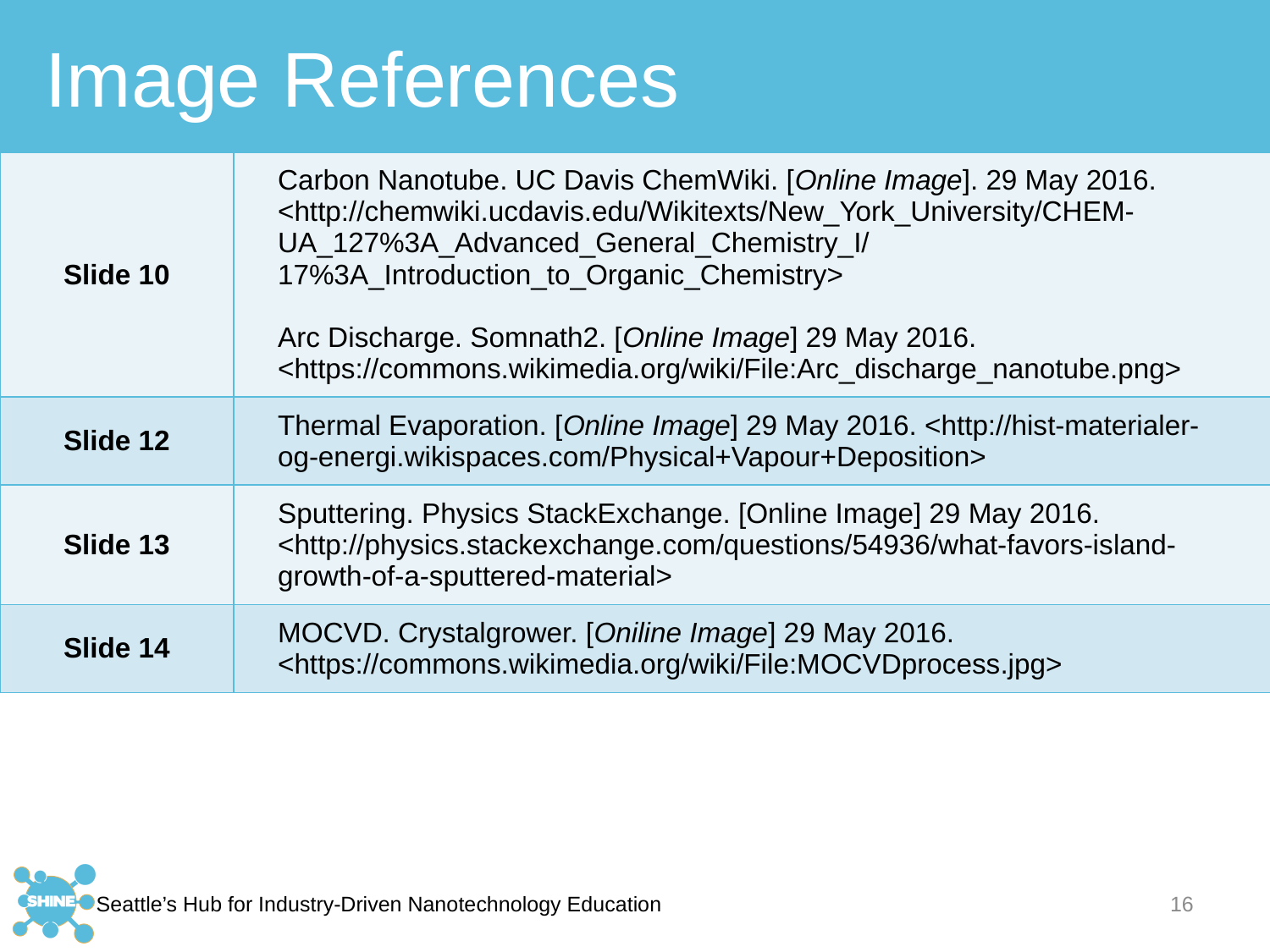

# Image References
| Slide 10 | Carbon Nanotube. UC Davis ChemWiki. [Online Image]. 29 May 2016. <http://chemwiki.ucdavis.edu/Wikitexts/New\_York\_University/CHEM-UA\_127%3A\_Advanced\_General\_Chemistry\_I/17%3A\_Introduction\_to\_Organic\_Chemistry> Arc Discharge. Somnath2. [Online Image] 29 May 2016. <https://commons.wikimedia.org/wiki/File:Arc\_discharge\_nanotube.png> |
| --- | --- |
| Slide 12 | Thermal Evaporation. [Online Image] 29 May 2016. <http://hist-materialer-og-energi.wikispaces.com/Physical+Vapour+Deposition> |
| Slide 13 | Sputtering. Physics StackExchange. [Online Image] 29 May 2016. <http://physics.stackexchange.com/questions/54936/what-favors-island-growth-of-a-sputtered-material> |
| Slide 14 | MOCVD. Crystalgrower. [Oniline Image] 29 May 2016. <https://commons.wikimedia.org/wiki/File:MOCVDprocess.jpg> |
16